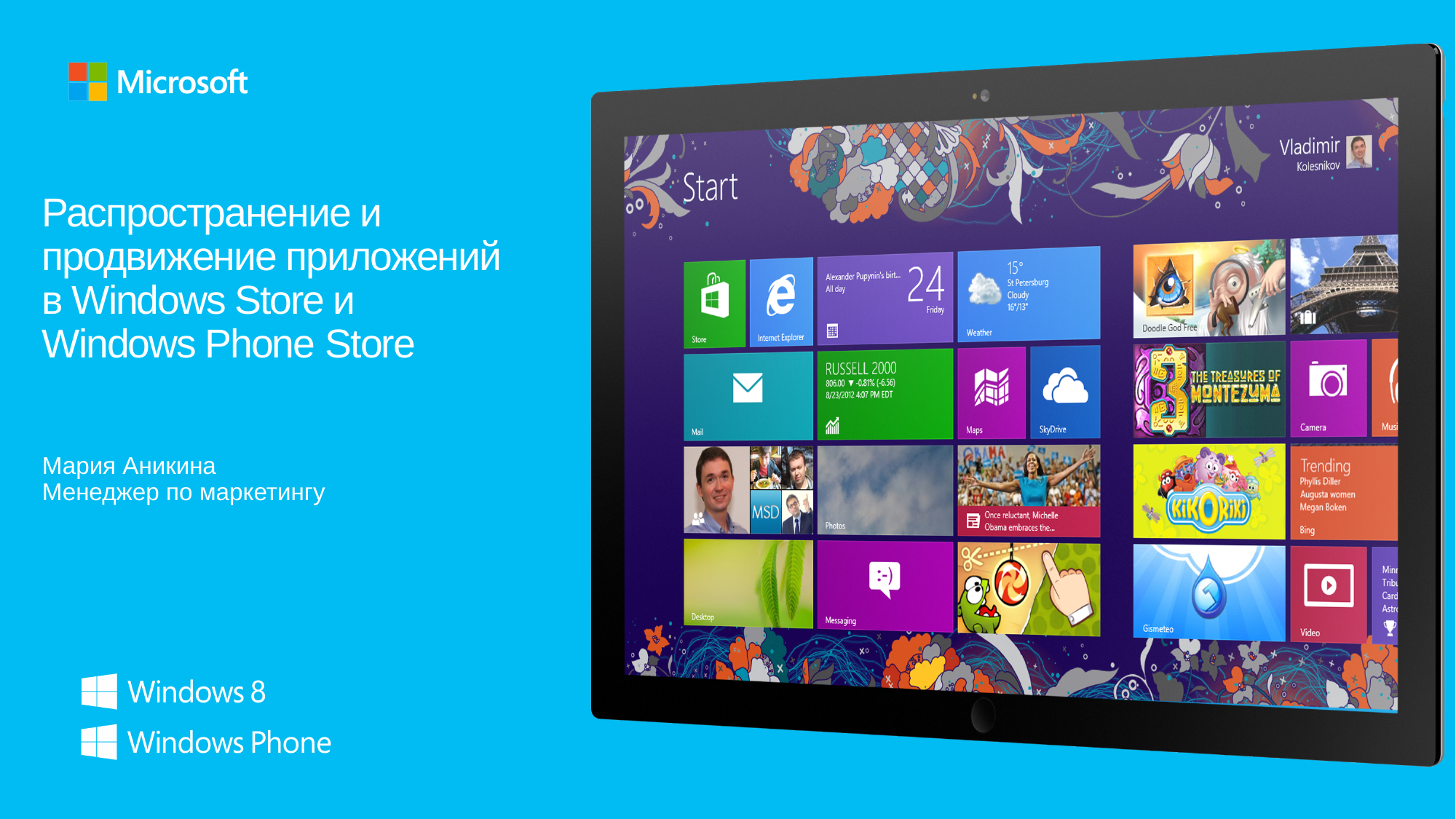

# Распространение и продвижение приложений в Windows Store и Windows Phone Store
Мария Аникина
Менеджер по маркетингу